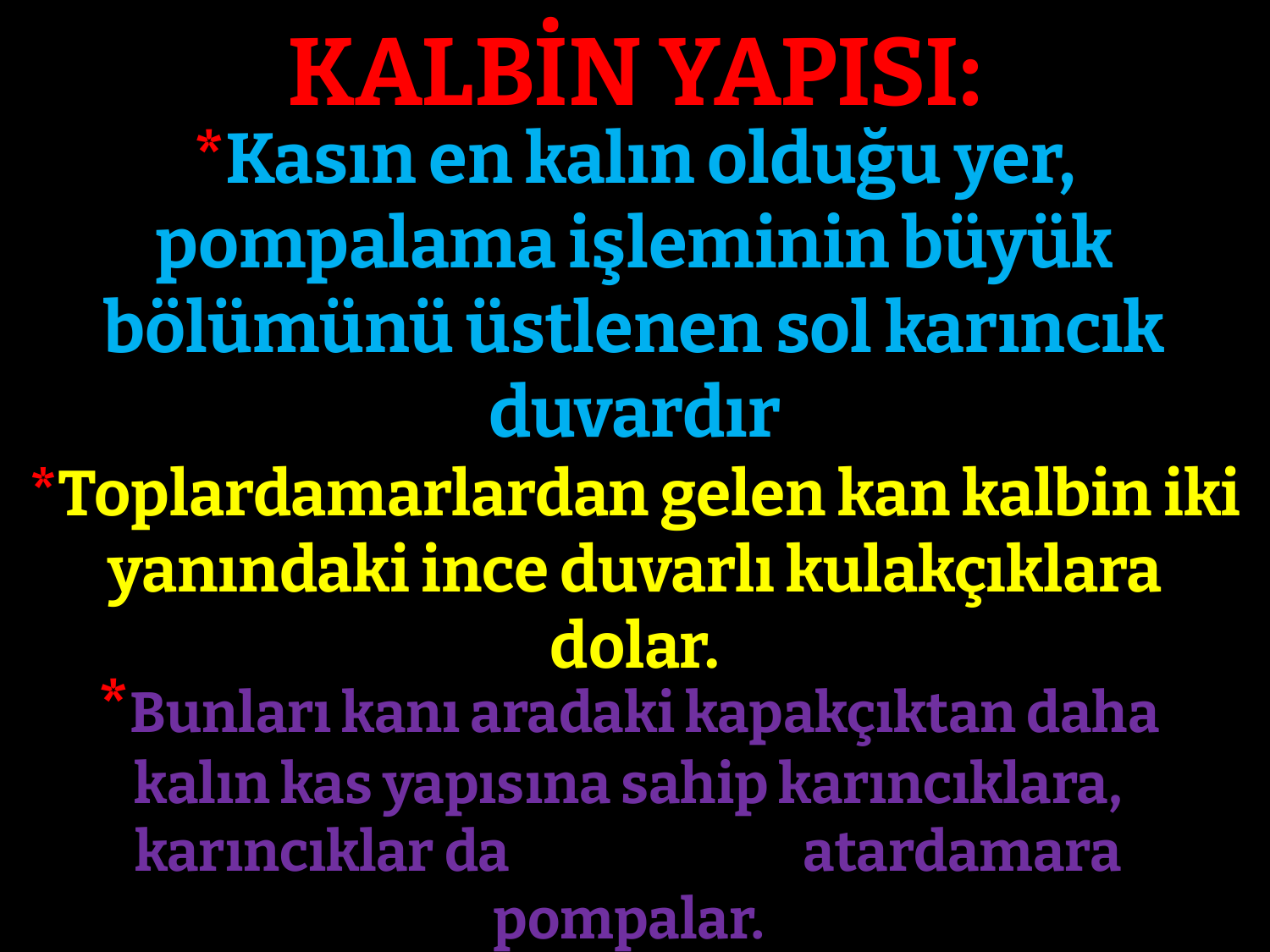

KALBİN YAPISI:
*Kasın en kalın olduğu yer, pompalama işleminin büyük bölümünü üstlenen sol karıncık duvardır
#
*Toplardamarlardan gelen kan kalbin iki yanındaki ince duvarlı kulakçıklara dolar.
*Bunları kanı aradaki kapakçıktan daha kalın kas yapısına sahip karıncıklara, karıncıklar da                             atardamara pompalar.